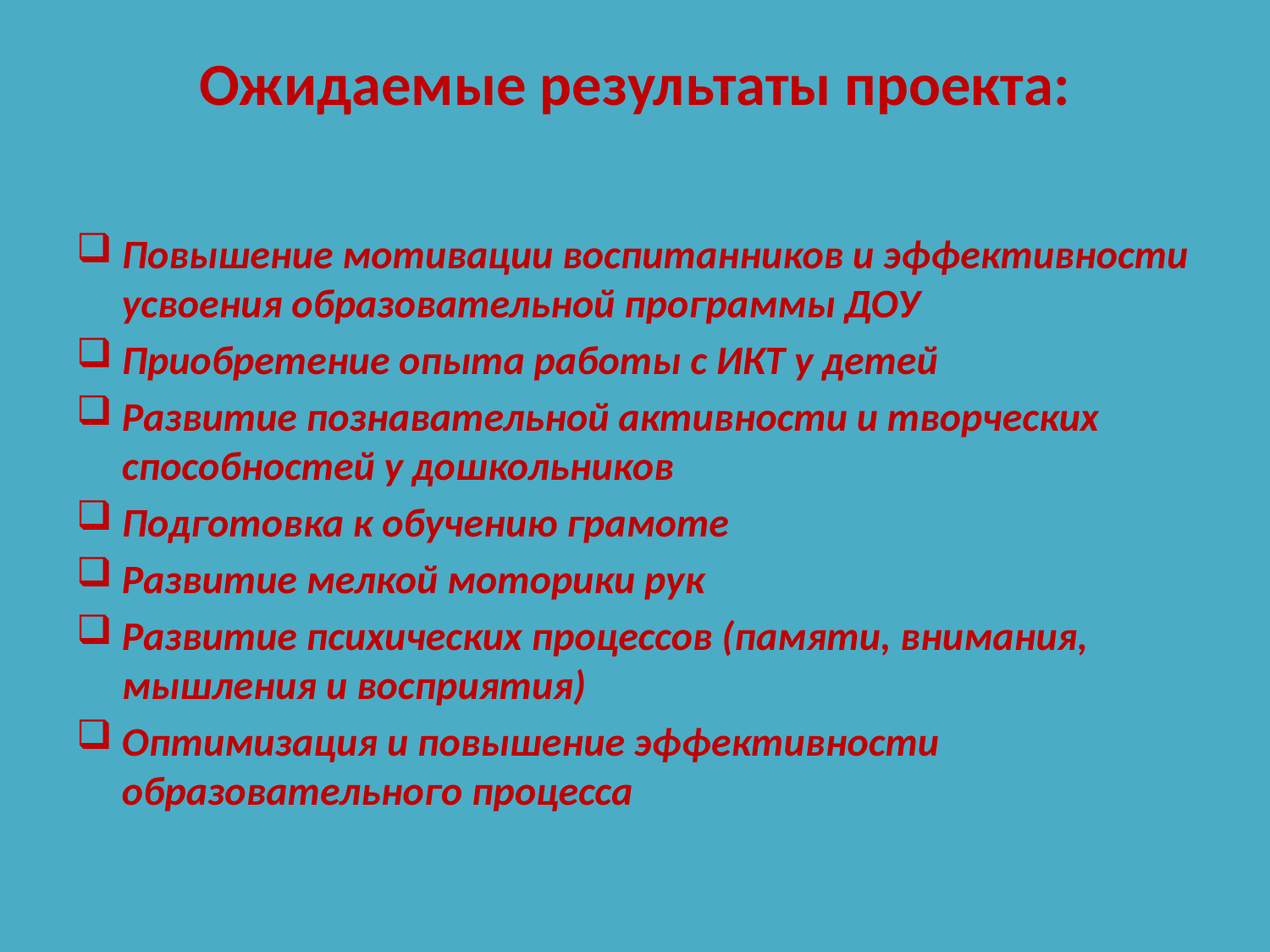

# Ожидаемые результаты проекта:
Повышение мотивации воспитанников и эффективности усвоения образовательной программы ДОУ
Приобретение опыта работы с ИКТ у детей
Развитие познавательной активности и творческих способностей у дошкольников
Подготовка к обучению грамоте
Развитие мелкой моторики рук
Развитие психических процессов (памяти, внимания, мышления и восприятия)
Оптимизация и повышение эффективности образовательного процесса